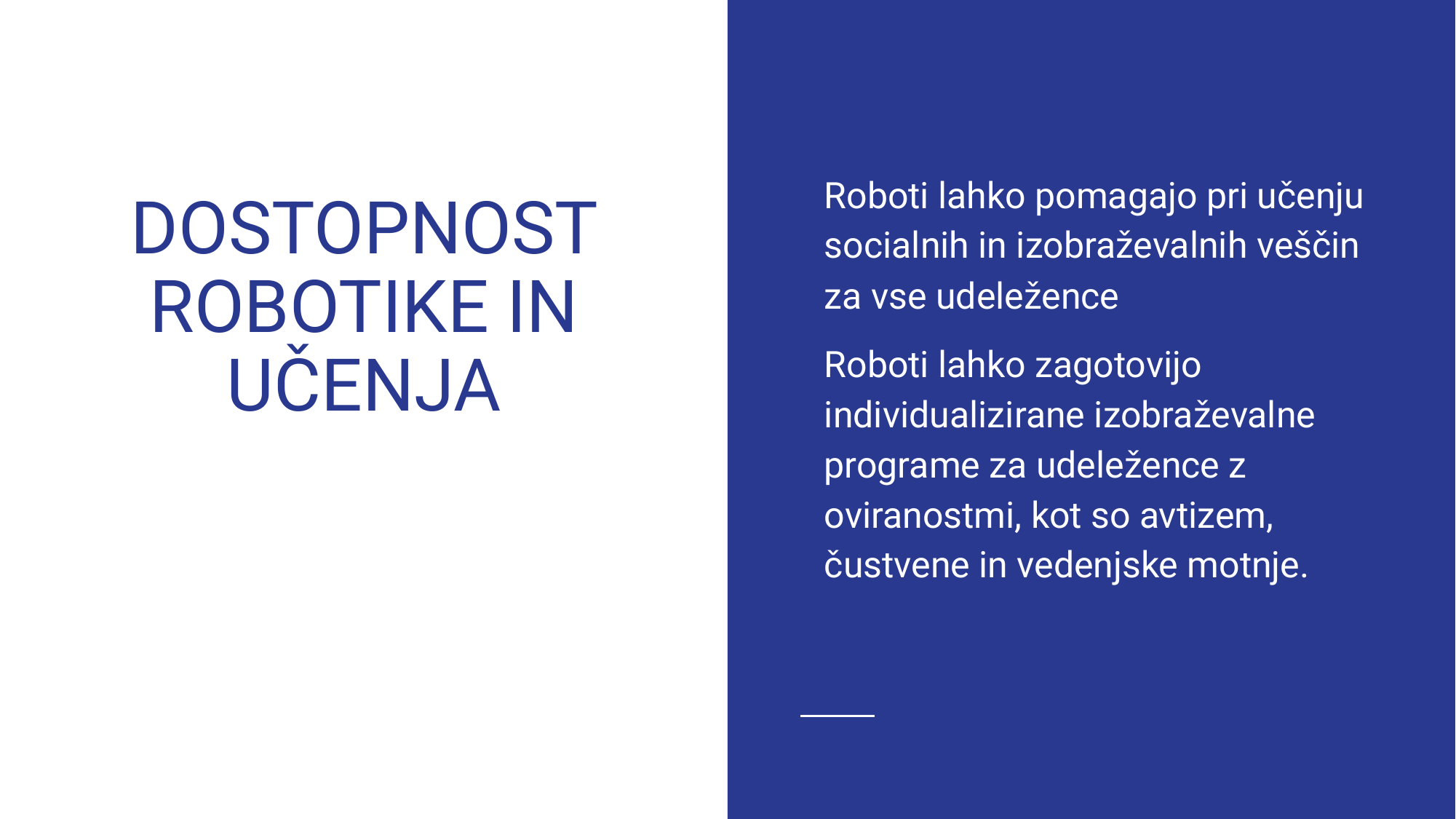

Roboti lahko pomagajo pri učenju socialnih in izobraževalnih veščin za vse udeležence
Roboti lahko zagotovijo individualizirane izobraževalne programe za udeležence z oviranostmi, kot so avtizem, čustvene in vedenjske motnje.

# DOSTOPNOST ROBOTIKE IN UČENJA